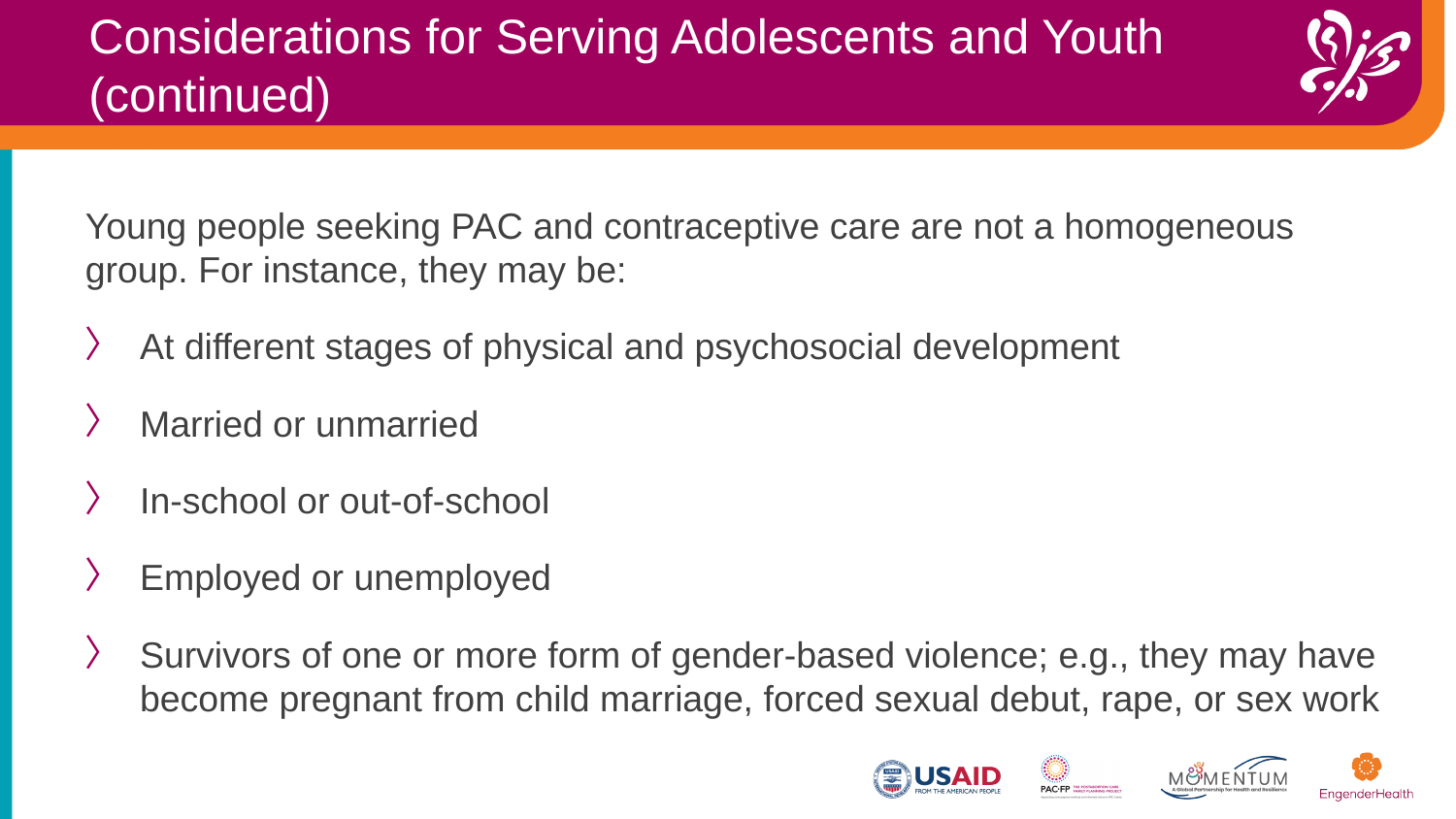

Considerations for Serving Adolescents and Youth (continued)
Young people seeking PAC and contraceptive care are not a homogeneous group. For instance, they may be:
At different stages of physical and psychosocial development
Married or unmarried
In-school or out-of-school ​
Employed or unemployed
Survivors of one or more form of gender-based violence; e.g., they may have become pregnant from child marriage, forced sexual debut, rape, or sex work